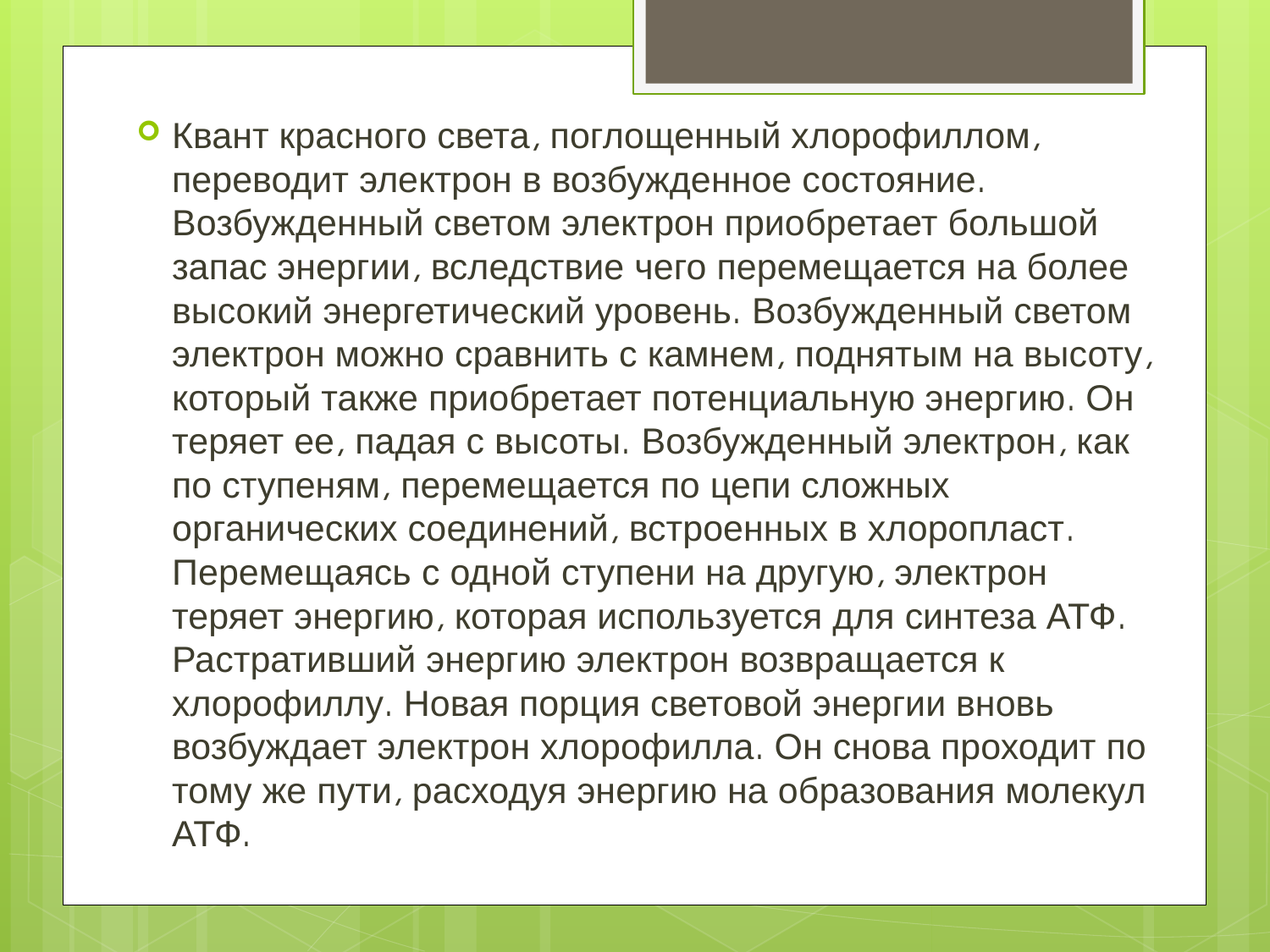

Квант красного света, поглощенный хлорофиллом, переводит электрон в возбужденное состояние. Возбужденный светом электрон приобретает большой запас энергии, вследствие чего перемещается на более высокий энергетический уровень. Возбужденный светом электрон можно сравнить с камнем, поднятым на высоту, который также приобретает потенциальную энергию. Он теряет ее, падая с высоты. Возбужденный электрон, как по ступеням, перемещается по цепи сложных органических соединений, встроенных в хлоропласт. Перемещаясь с одной ступени на другую, электрон теряет энергию, которая используется для синтеза АТФ. Растративший энергию электрон возвращается к хлорофиллу. Новая порция световой энергии вновь возбуждает электрон хлорофилла. Он снова проходит по тому же пути, расходуя энергию на образования молекул АТФ.
#